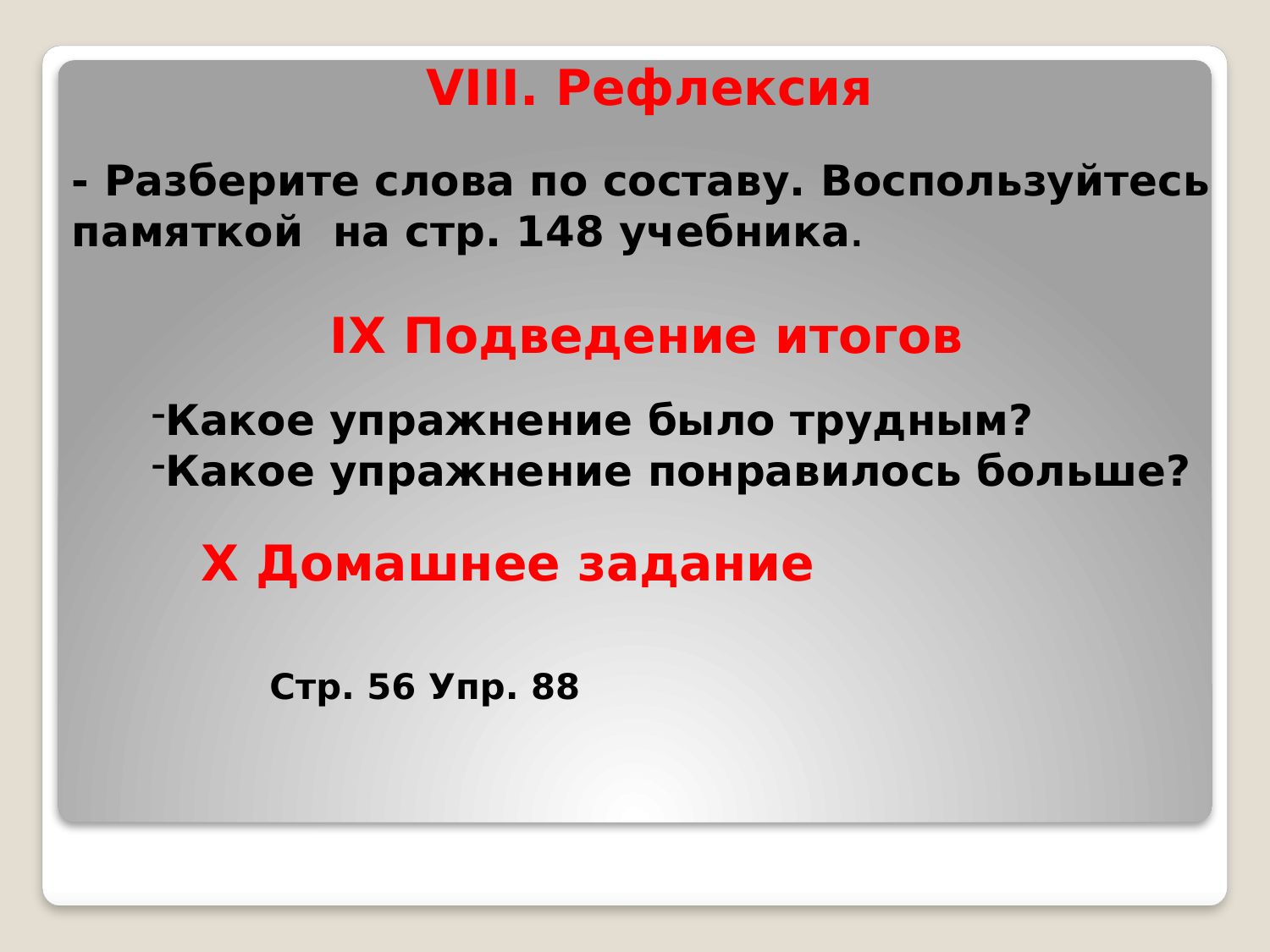

VIII. Рефлексия

- Разберите слова по составу. Воспользуйтесь памяткой  на стр. 148 учебника.

IХ Подведение итогов

Какое упражнение было трудным?
Какое упражнение понравилось больше?
Х Домашнее задание

    Стр. 56 Упр. 88